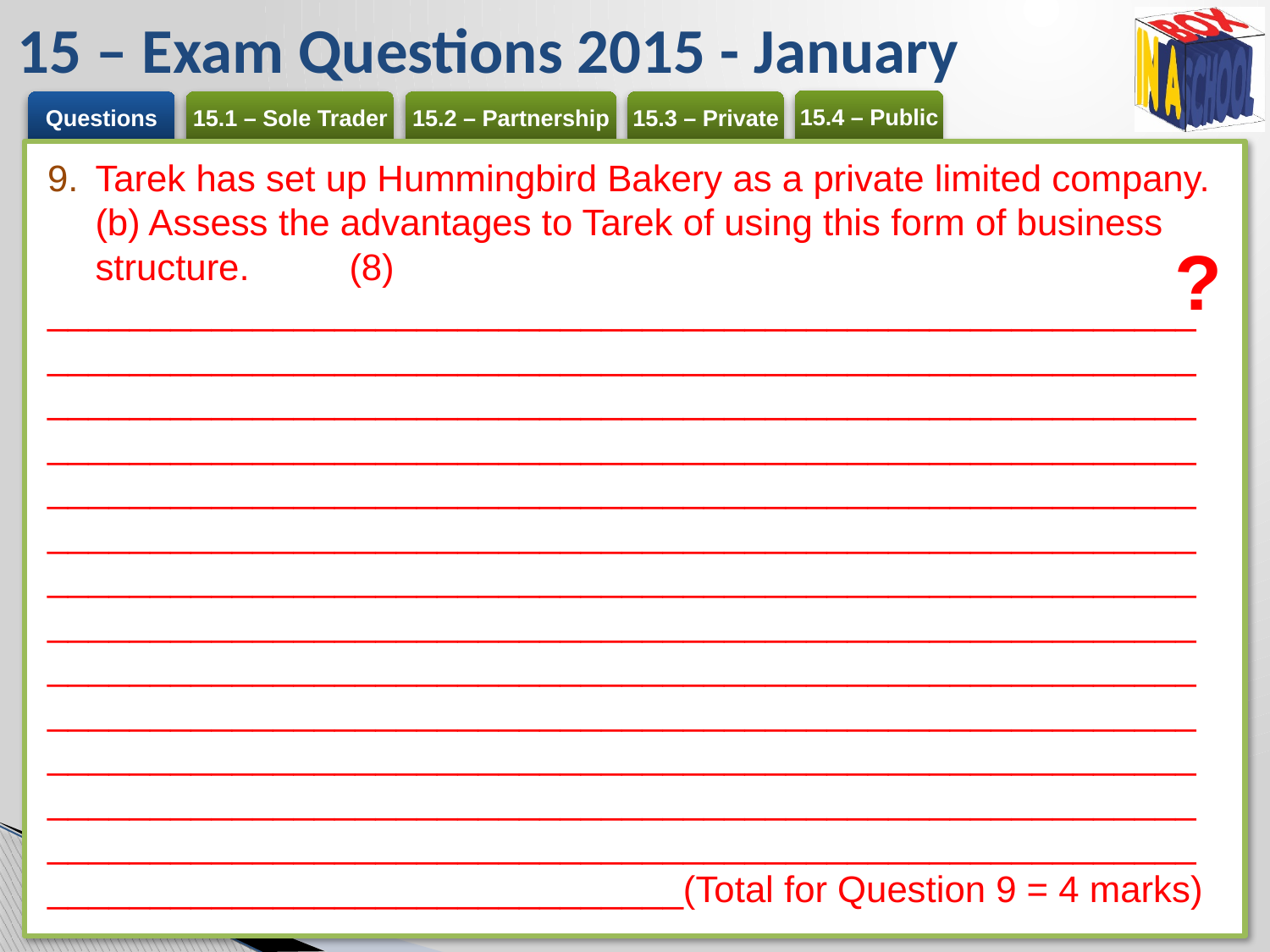

# 15 – Exam Questions 2015 - January
Tarek has set up Hummingbird Bakery as a private limited company.
(b) Assess the advantages to Tarek of using this form of business structure. 	(8)
_______________________________________________________________________________________________________________________________________________________________________________________________________________________________________________________________________________________________________________________________________________________________________________________________________________________________________________________________________________________________________________________________________________________________________________________________________________________________________________________________________________________________________________________________________________________________________________________(Total for Question 9 = 4 marks)
?